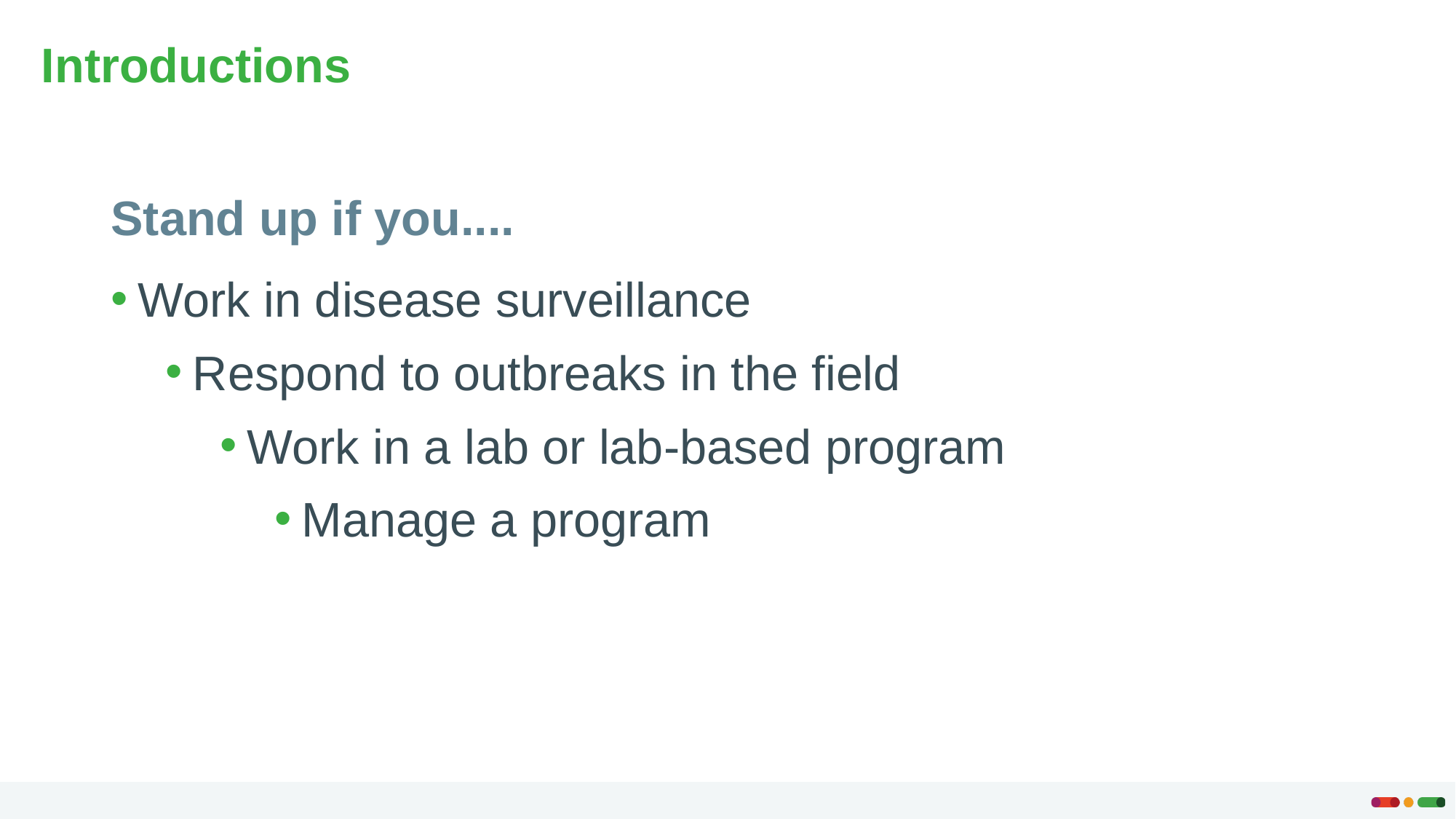

# Introductions
Stand up if you....
Work in disease surveillance
Respond to outbreaks in the field
Work in a lab or lab-based program
Manage a program